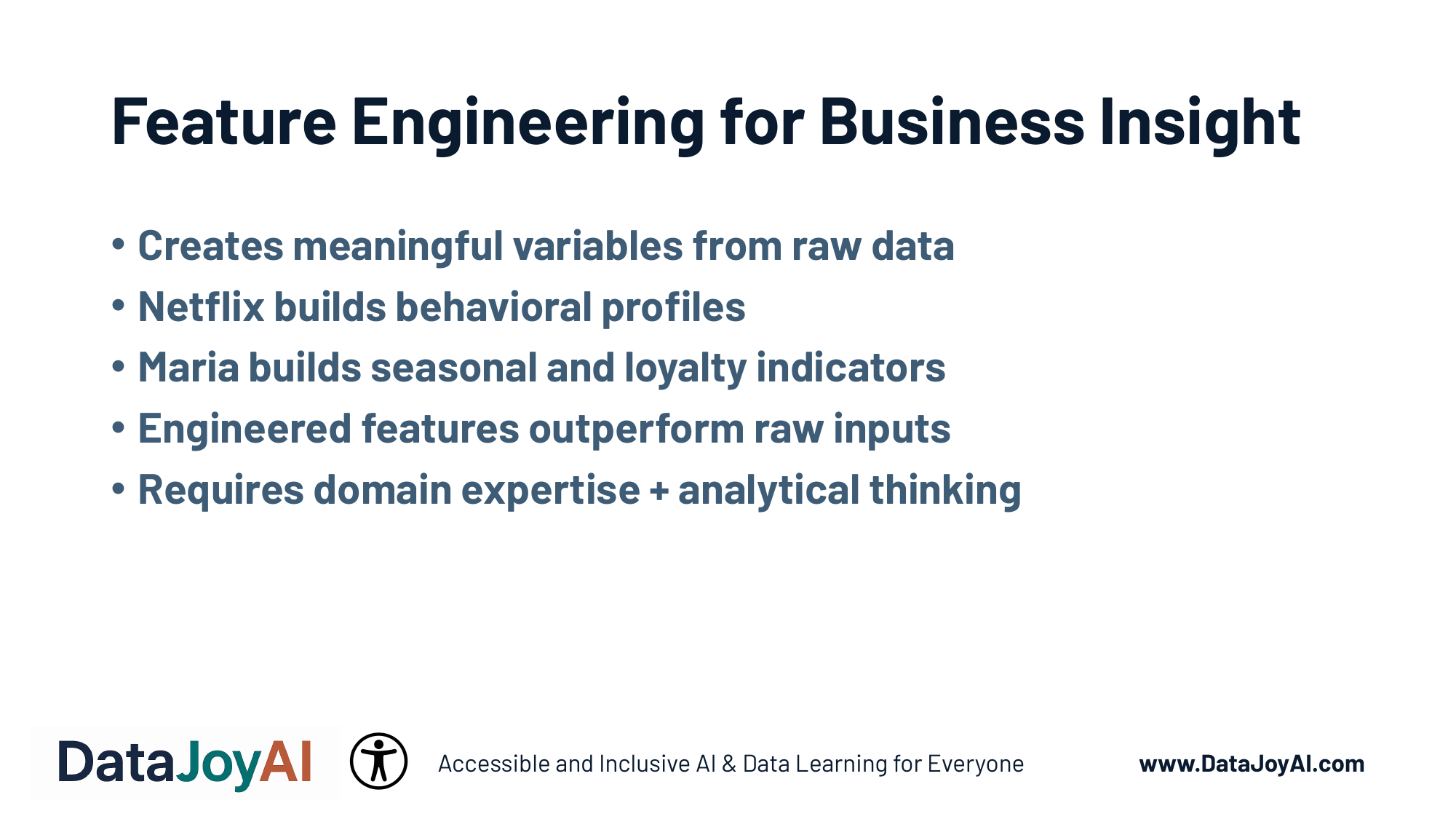

# Feature Engineering for Business Insight
Creates meaningful variables from raw data
Netflix builds behavioral profiles
Maria builds seasonal and loyalty indicators
Engineered features outperform raw inputs
Requires domain expertise + analytical thinking